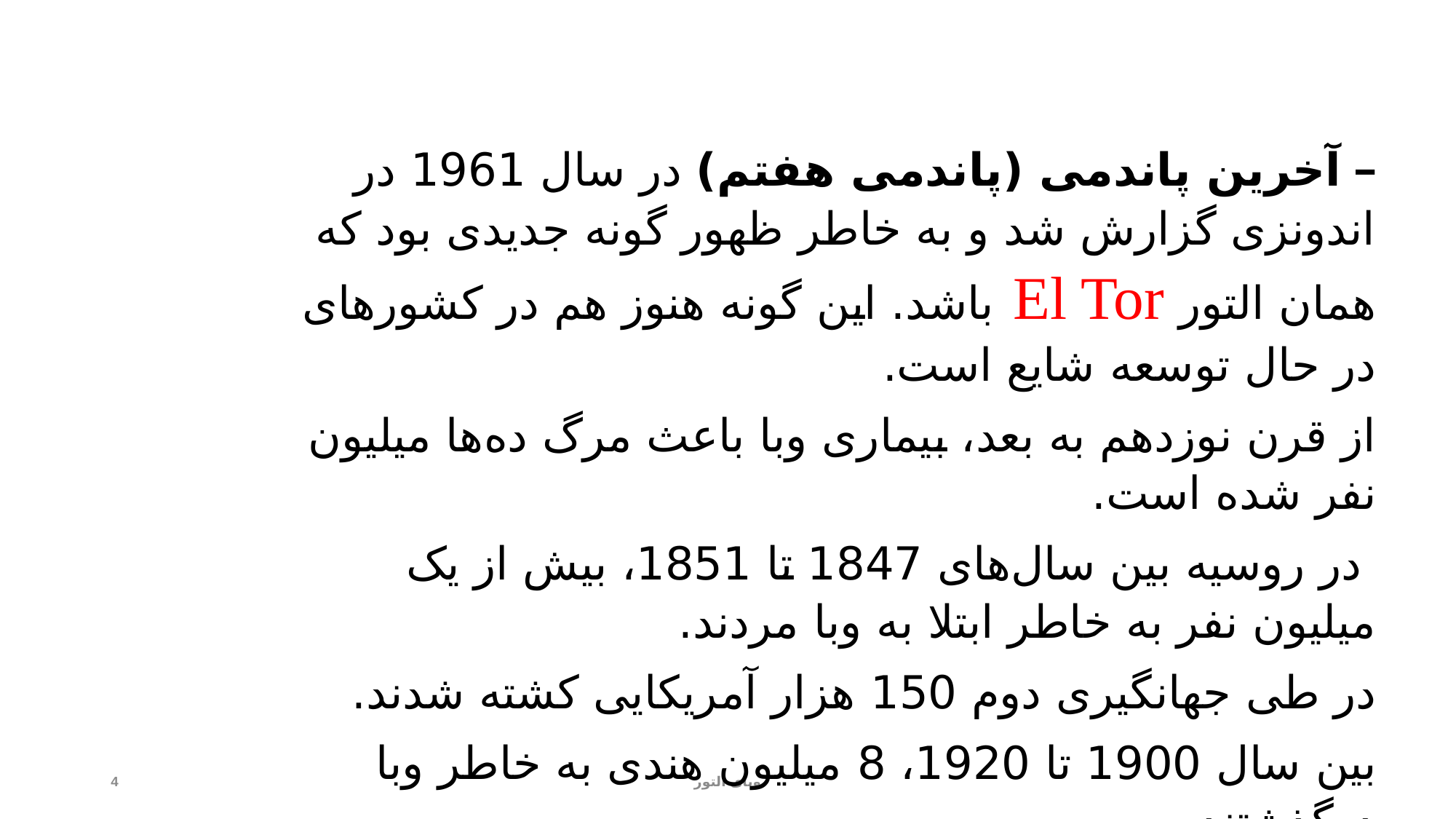

– آخرین پاندمی (پاندمی هفتم) در سال 1961 در اندونزی گزارش شد و به خاطر ظهور گونه جدیدی بود که همان التور El Tor باشد. این گونه هنوز هم در کشورهای در حال توسعه شایع است.
از قرن نوزدهم به بعد، بیماری وبا باعث مرگ ده‌ها میلیون نفر شده است.
 در روسیه بین سال‌های 1847 تا 1851، بیش از یک میلیون نفر به خاطر ابتلا به وبا مردند.
در طی جهانگیری دوم 150 هزار آمریکایی کشته شدند.
بین سال 1900 تا 1920، 8 میلیون هندی به خاطر وبا درگذشتند.
4
وبای التور